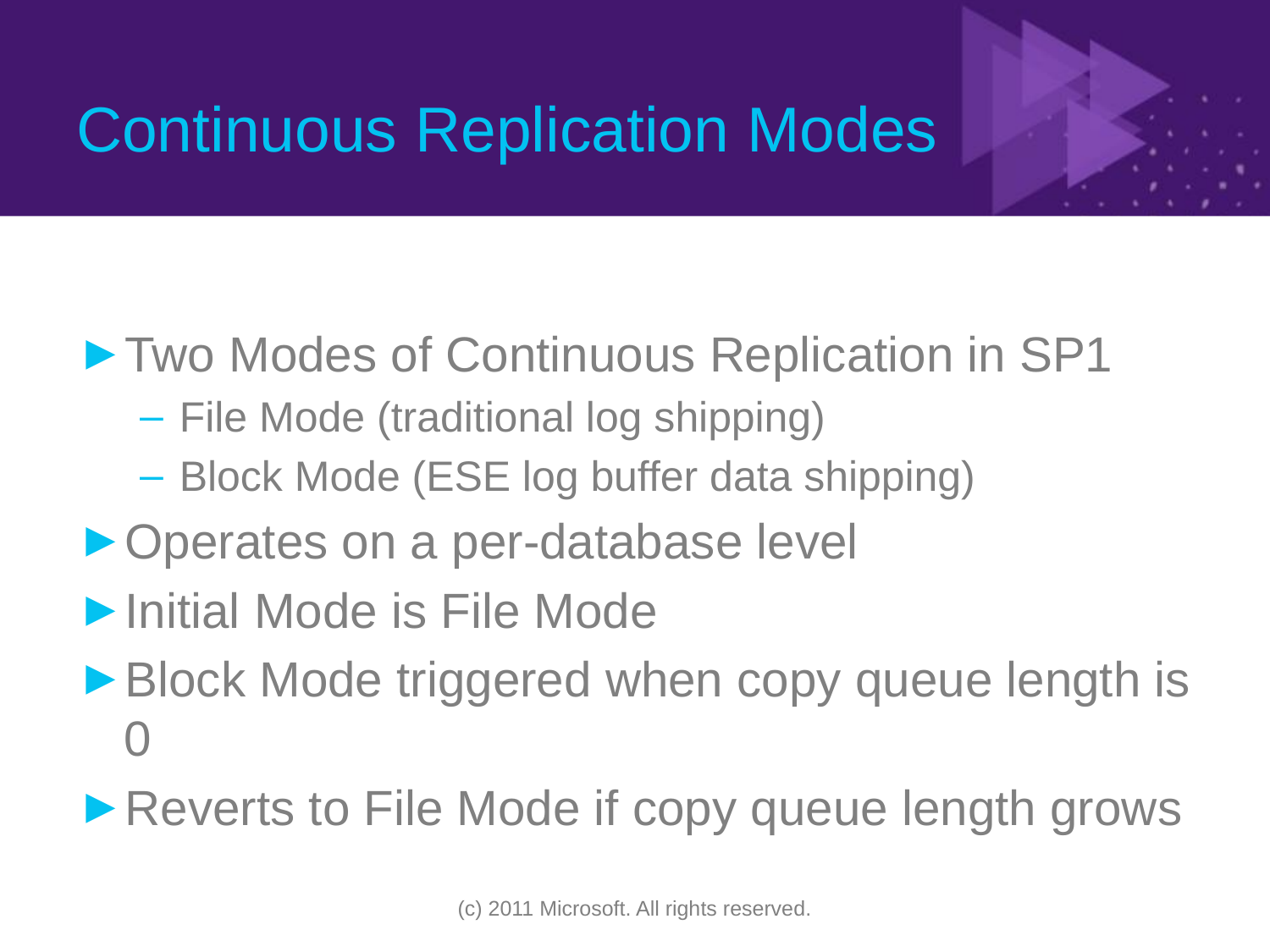

# Continuous Replication Modes
Two Modes of Continuous Replication in SP1
File Mode (traditional log shipping)
Block Mode (ESE log buffer data shipping)
Operates on a per-database level
Initial Mode is File Mode
Block Mode triggered when copy queue length is 0
Reverts to File Mode if copy queue length grows
(c) 2011 Microsoft. All rights reserved.